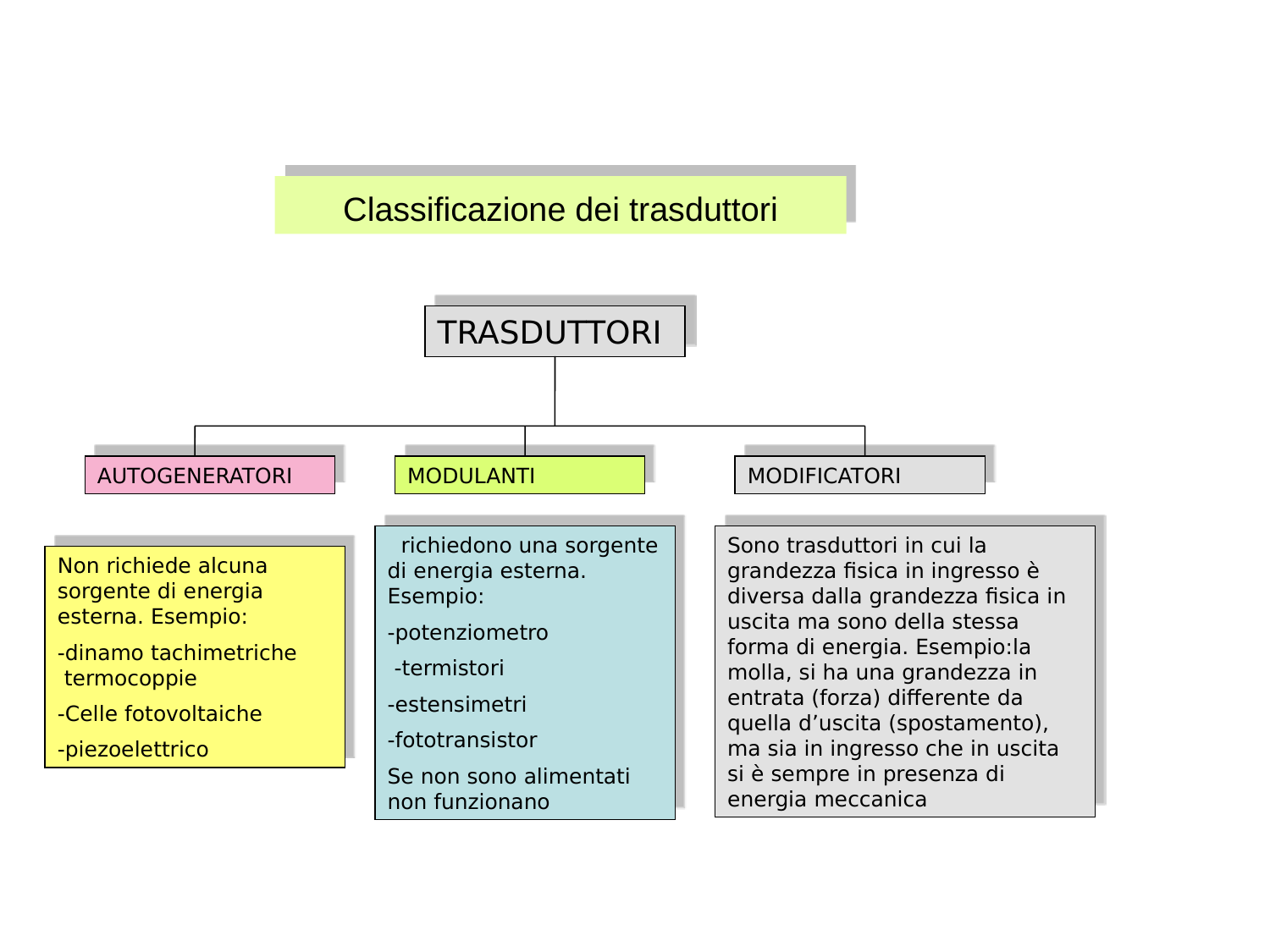

# Classificazione dei trasduttori
TRASDUTTORI

AUTOGENERATORI
MODULANTI
MODIFICATORI
  richiedono una sorgente di energia esterna. Esempio:
-potenziometro
 -termistori
-estensimetri
-fototransistor
Se non sono alimentati non funzionano
Sono trasduttori in cui la grandezza fisica in ingresso è diversa dalla grandezza fisica in uscita ma sono della stessa forma di energia. Esempio:la molla, si ha una grandezza in entrata (forza) differente da quella d’uscita (spostamento), ma sia in ingresso che in uscita si è sempre in presenza di energia meccanica
Non richiede alcuna sorgente di energia esterna. Esempio:
-dinamo tachimetriche       termocoppie
-Celle fotovoltaiche
-piezoelettrico